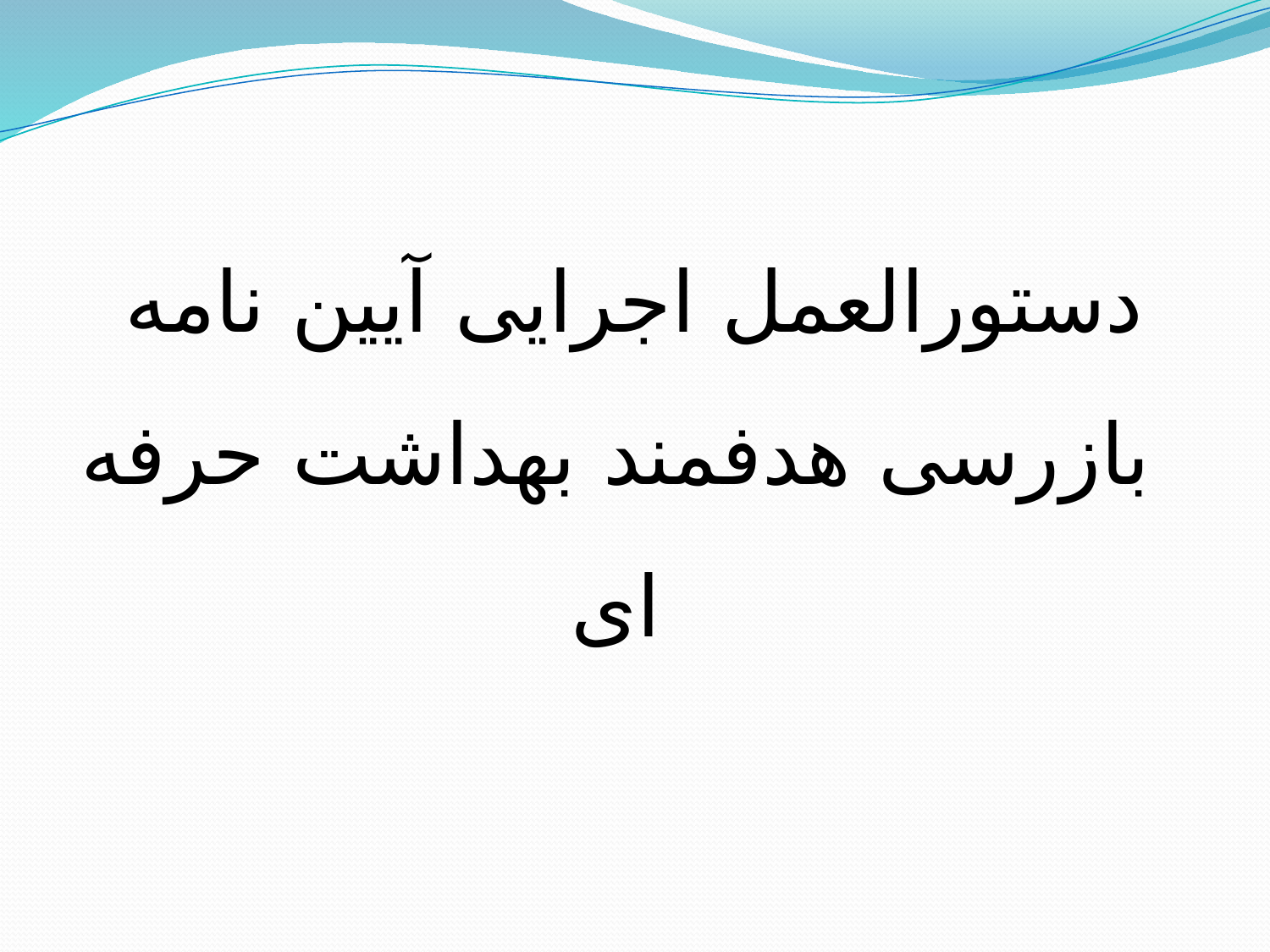

دستورالعمل اجرایی آیین نامه بازرسی هدفمند بهداشت حرفه ای